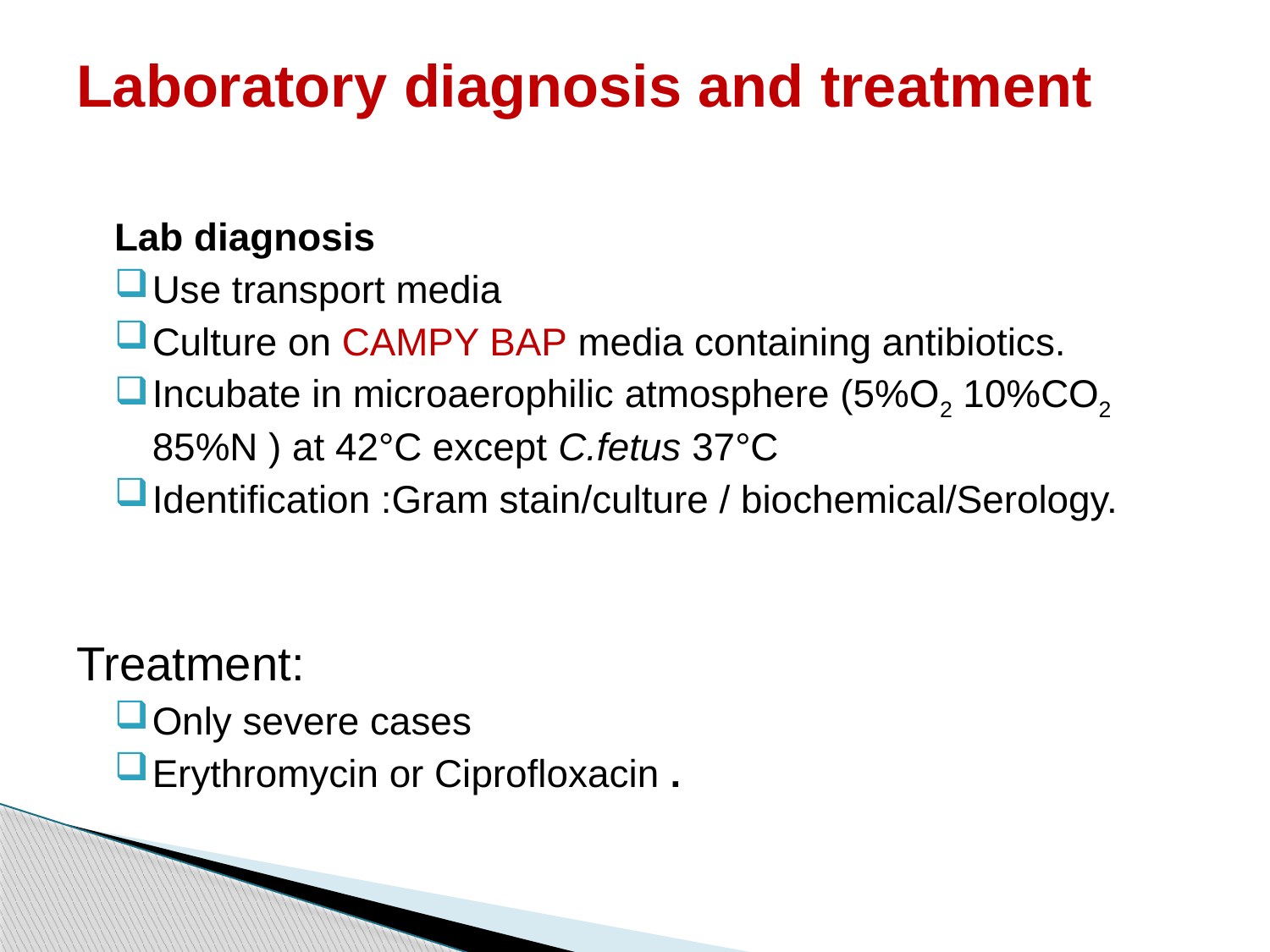

Laboratory diagnosis and treatment
Lab diagnosis
Use transport media
Culture on CAMPY BAP media containing antibiotics.
Incubate in microaerophilic atmosphere (5%O2 10%CO2 85%N ) at 42°C except C.fetus 37°C
Identification :Gram stain/culture / biochemical/Serology.

Treatment:
Only severe cases
Erythromycin or Ciprofloxacin .